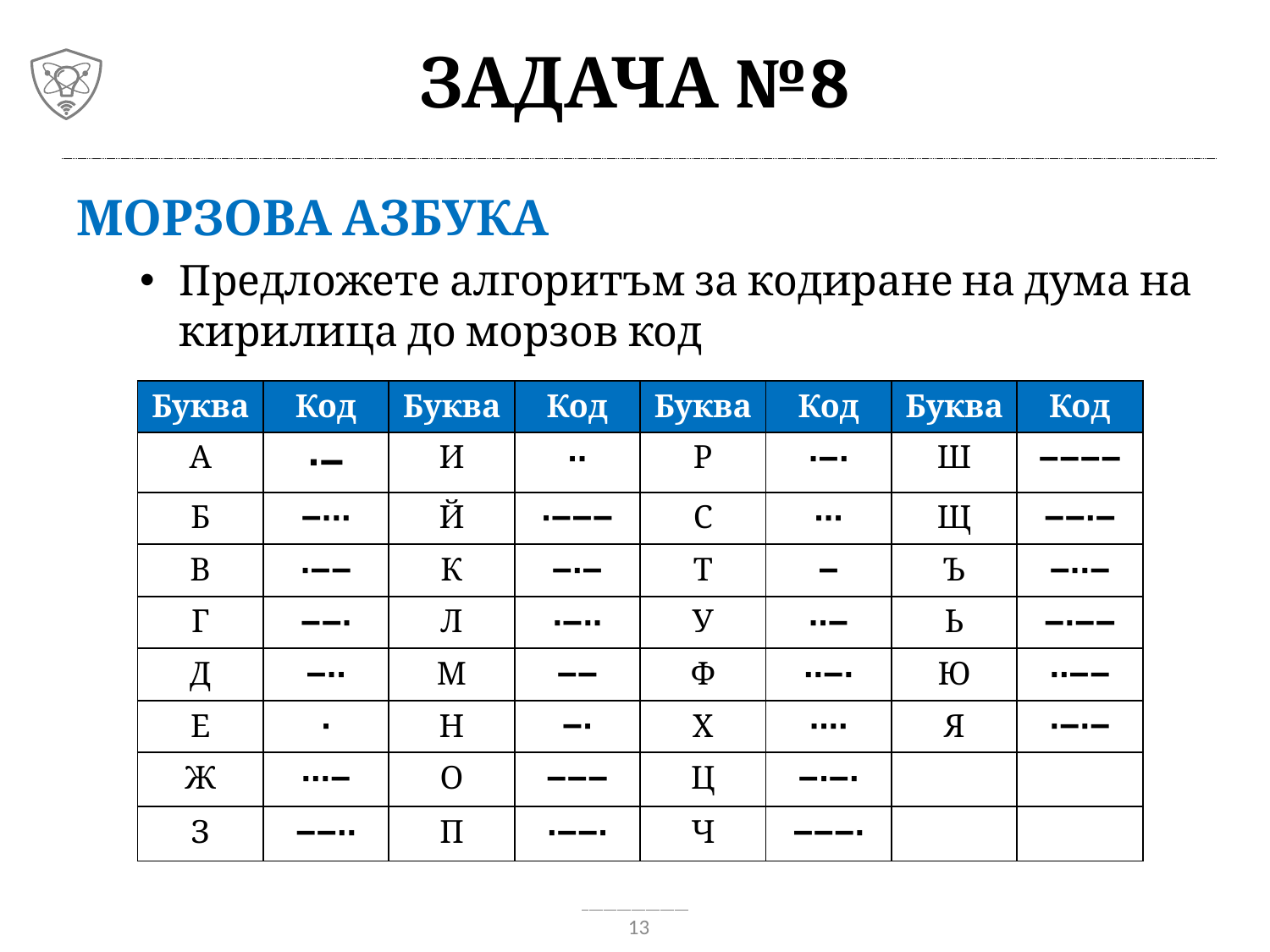

# Задача №8
Морзова азбука
Предложете алгоритъм за кодиране на дума на кирилица до морзов код
| Буква | Код | Буква | Код | Буква | Код | Буква | Код |
| --- | --- | --- | --- | --- | --- | --- | --- |
| А | ∙− | И | ∙∙ | Р | ∙−∙ | Ш | −−−− |
| Б | −∙∙∙ | Й | ∙−−− | С | ∙∙∙ | Щ | −−∙− |
| В | ∙−− | К | −∙− | Т | − | Ъ | −∙∙− |
| Г | −−∙ | Л | ∙−∙∙ | У | ∙∙− | Ь | −∙−− |
| Д | −∙∙ | М | −− | Ф | ∙∙−∙ | Ю | ∙∙−− |
| Е | ∙ | Н | −∙ | Х | ∙∙∙∙ | Я | ∙−∙− |
| Ж | ∙∙∙− | О | −−− | Ц | −∙−∙ |  |  |
| З | −−∙∙ | П | ∙−−∙ | Ч | −−−∙ |  |  |
13